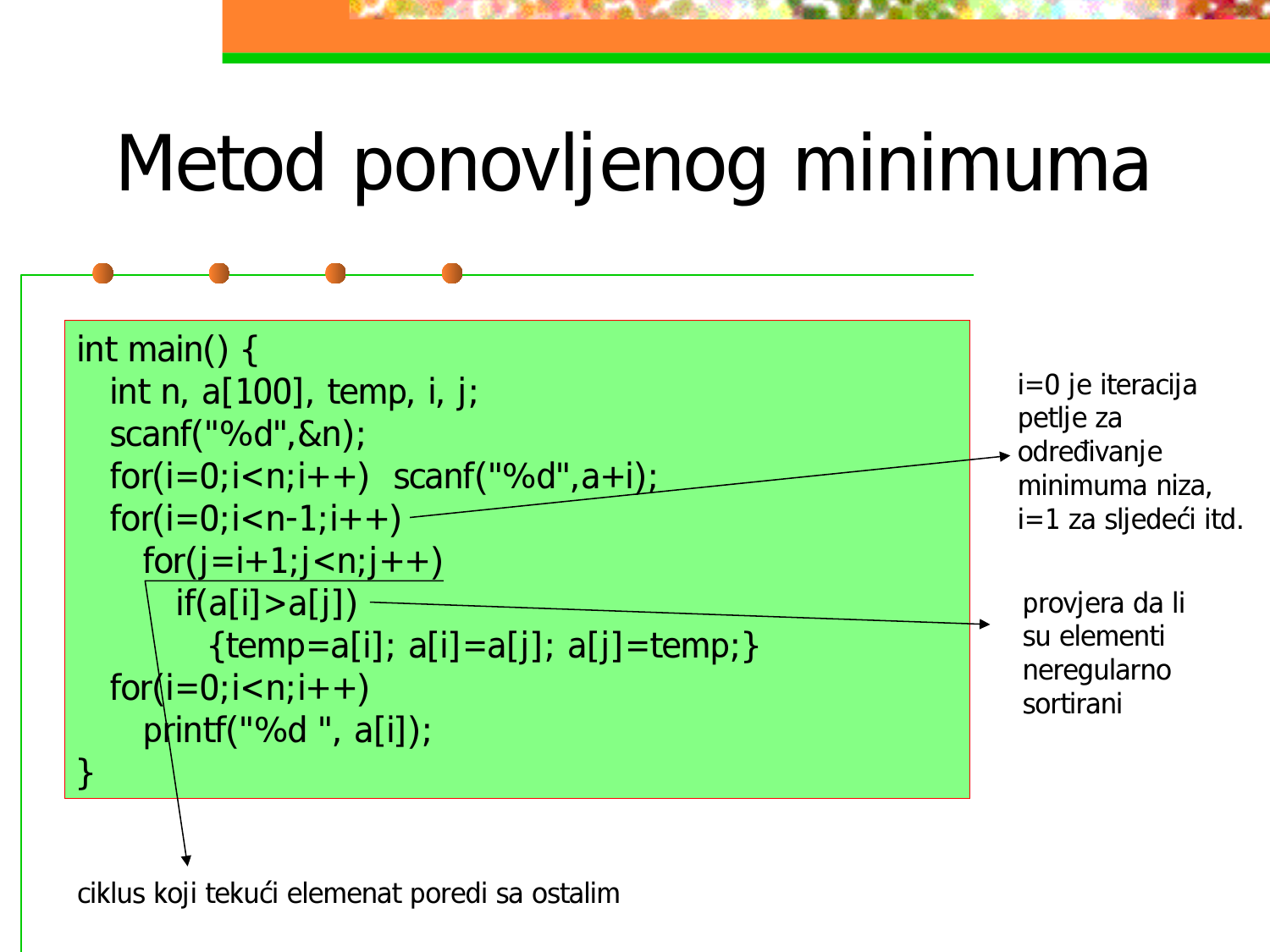

# Metod ponovljenog minimuma
int main() {
   int n, a[100], temp, i, j;
   scanf("%d",&n);
   for(i=0;i<n;i++)  scanf("%d",a+i);
   for(i=0;i<n-1;i++)
      for(j=i+1;j<n;j++)
         if(a[i]>a[j])
            {temp=a[i]; a[i]=a[j]; a[j]=temp;}
   for(i=0;i<n;i++)
      printf("%d ", a[i]);
}
i=0 je iteracija petlje za određivanje minimuma niza, i=1 za sljedeći itd.

provjera da li su elementi neregularno sortirani

ciklus koji tekući elemenat poredi sa ostalim